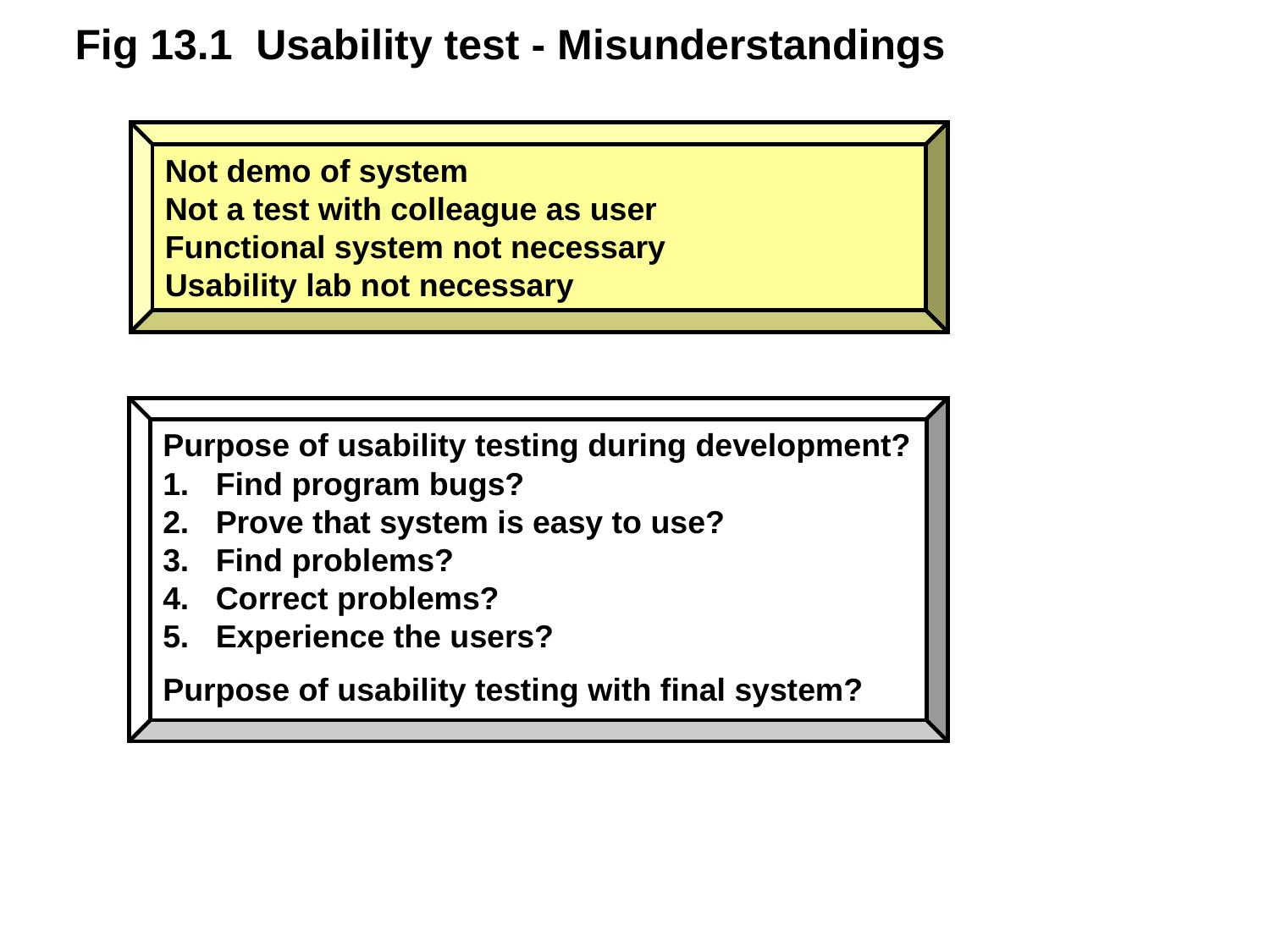

Fig 13.1  Usability test - Misunderstandings
Not demo of system
Not a test with colleague as user
Functional system not necessary
Usability lab not necessary
Purpose of usability testing during development?
1.	Find program bugs?
2.	Prove that system is easy to use?
3.	Find problems?
4.	Correct problems?
5.	Experience the users?
Purpose of usability testing with final system?